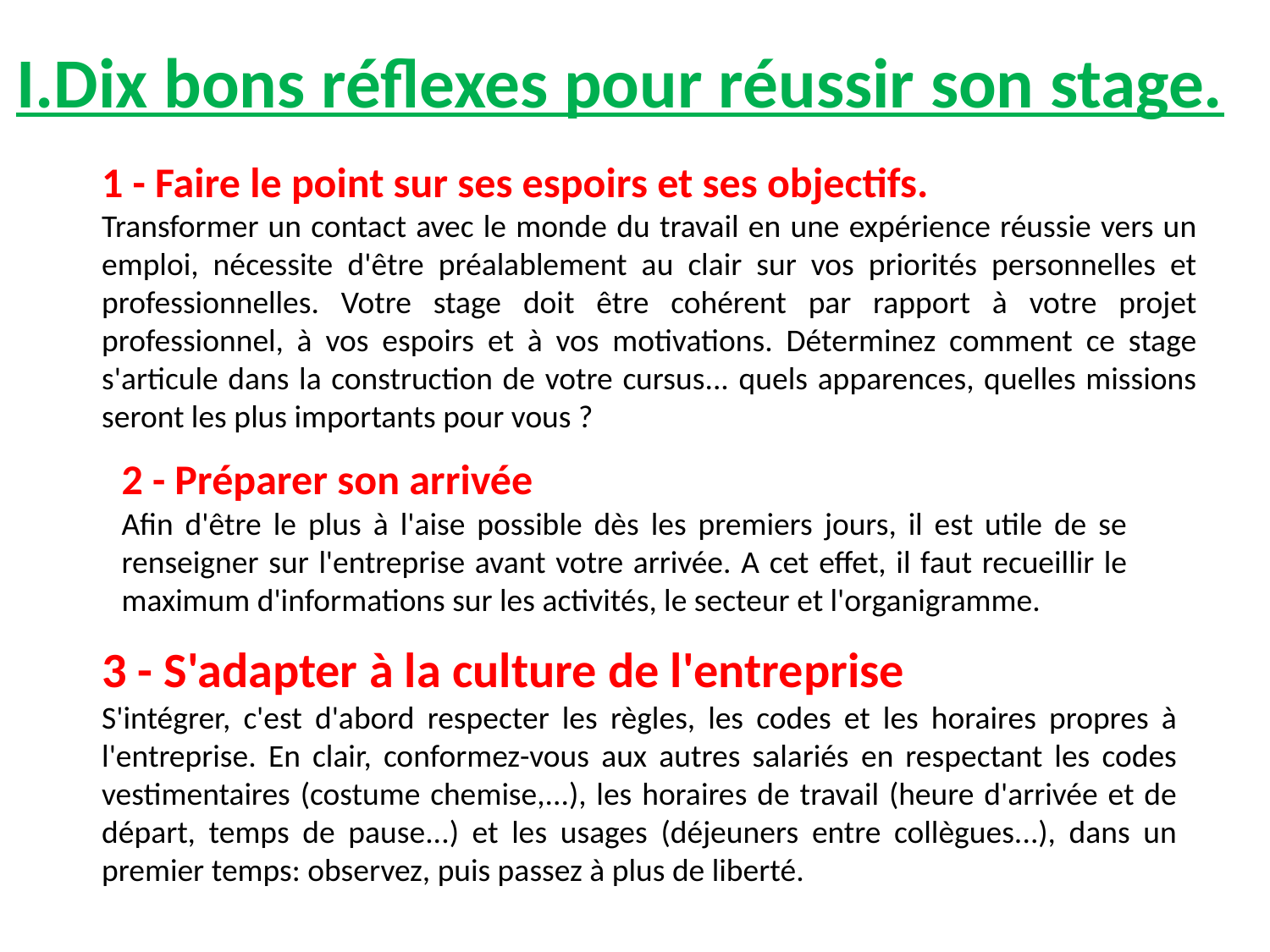

# I.Dix bons réflexes pour réussir son stage.
1 - Faire le point sur ses espoirs et ses objectifs.
Transformer un contact avec le monde du travail en une expérience réussie vers un emploi, nécessite d'être préalablement au clair sur vos priorités personnelles et professionnelles. Votre stage doit être cohérent par rapport à votre projet professionnel, à vos espoirs et à vos motivations. Déterminez comment ce stage s'articule dans la construction de votre cursus... quels apparences, quelles missions seront les plus importants pour vous ?
2 - Préparer son arrivée
Afin d'être le plus à l'aise possible dès les premiers jours, il est utile de se renseigner sur l'entreprise avant votre arrivée. A cet effet, il faut recueillir le maximum d'informations sur les activités, le secteur et l'organigramme.
3 - S'adapter à la culture de l'entreprise
S'intégrer, c'est d'abord respecter les règles, les codes et les horaires propres à l'entreprise. En clair, conformez-vous aux autres salariés en respectant les codes vestimentaires (costume chemise,...), les horaires de travail (heure d'arrivée et de départ, temps de pause...) et les usages (déjeuners entre collègues...), dans un premier temps: observez, puis passez à plus de liberté.